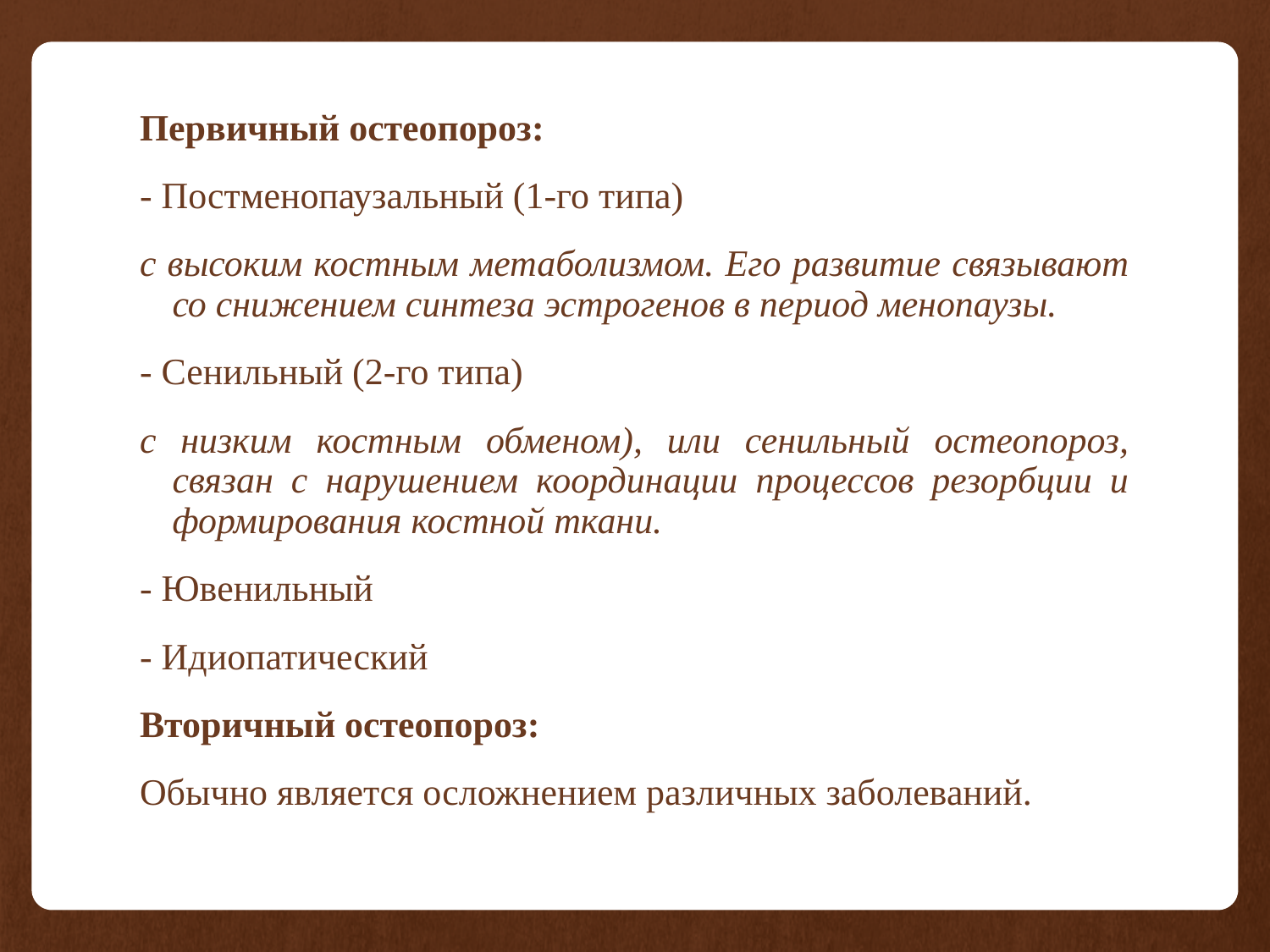

Первичный остеопороз:
- Постменопаузальный (1-го типа)
с высоким костным метаболизмом. Его развитие связывают со снижением синтеза эстрогенов в период менопаузы.
- Сенильный (2-го типа)
с низким костным обменом), или сенильный остеопороз, связан с нарушением координации процессов резорбции и формирования костной ткани.
- Ювенильный
- Идиопатический
Вторичный остеопороз:
Обычно является осложнением различных заболеваний.